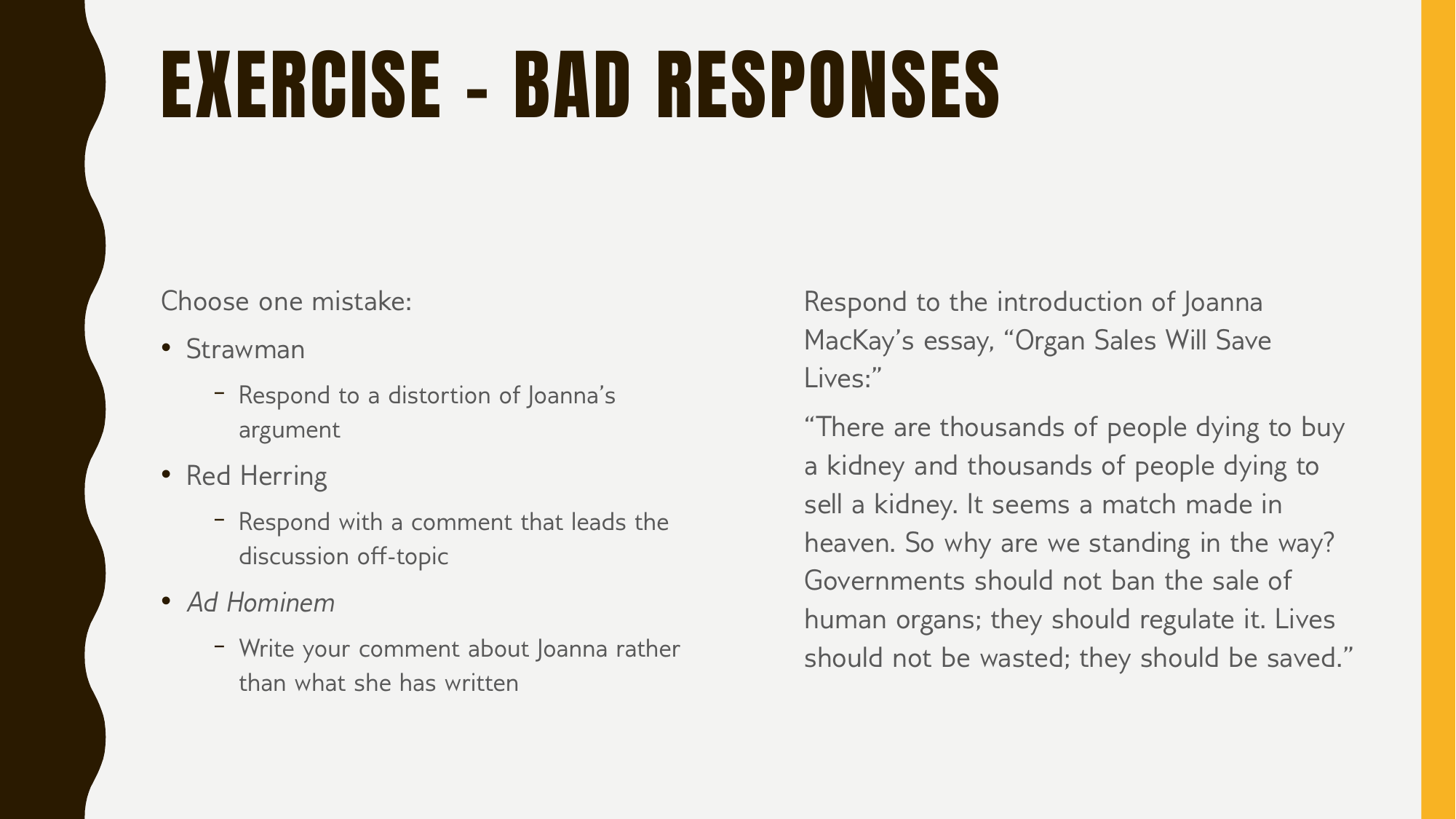

# Exercise – bad responses
Choose one mistake:
Strawman
Respond to a distortion of Joanna’s argument
Red Herring
Respond with a comment that leads the discussion off-topic
Ad Hominem
Write your comment about Joanna rather than what she has written
Respond to the introduction of Joanna MacKay’s essay, “Organ Sales Will Save Lives:”
“There are thousands of people dying to buy a kidney and thousands of people dying to sell a kidney. It seems a match made in heaven. So why are we standing in the way? Governments should not ban the sale of human organs; they should regulate it. Lives should not be wasted; they should be saved.”